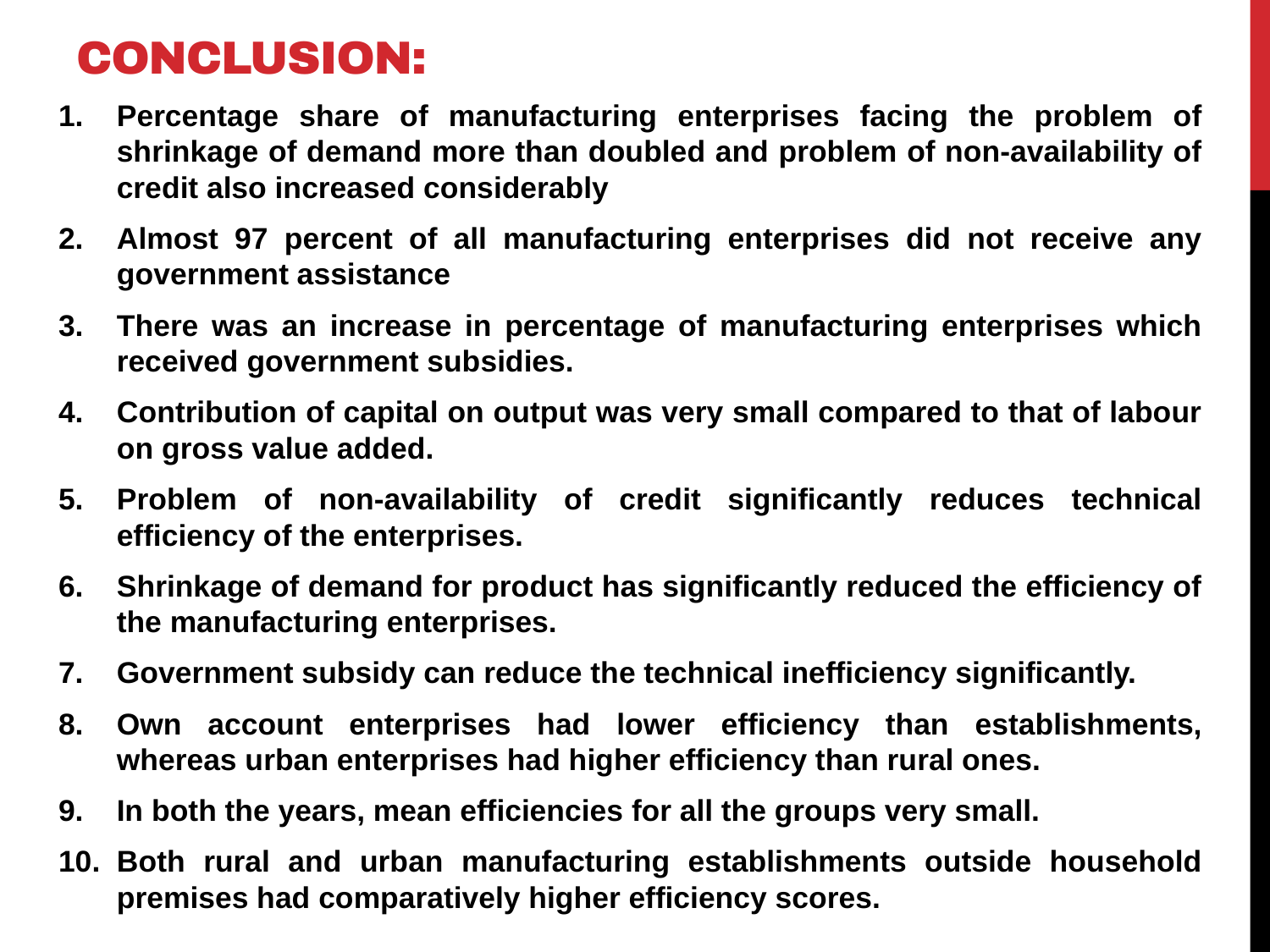

# Conclusion:
Percentage share of manufacturing enterprises facing the problem of shrinkage of demand more than doubled and problem of non-availability of credit also increased considerably
Almost 97 percent of all manufacturing enterprises did not receive any government assistance
There was an increase in percentage of manufacturing enterprises which received government subsidies.
Contribution of capital on output was very small compared to that of labour on gross value added.
Problem of non-availability of credit significantly reduces technical efficiency of the enterprises.
Shrinkage of demand for product has significantly reduced the efficiency of the manufacturing enterprises.
Government subsidy can reduce the technical inefficiency significantly.
Own account enterprises had lower efficiency than establishments, whereas urban enterprises had higher efficiency than rural ones.
In both the years, mean efficiencies for all the groups very small.
Both rural and urban manufacturing establishments outside household premises had comparatively higher efficiency scores.